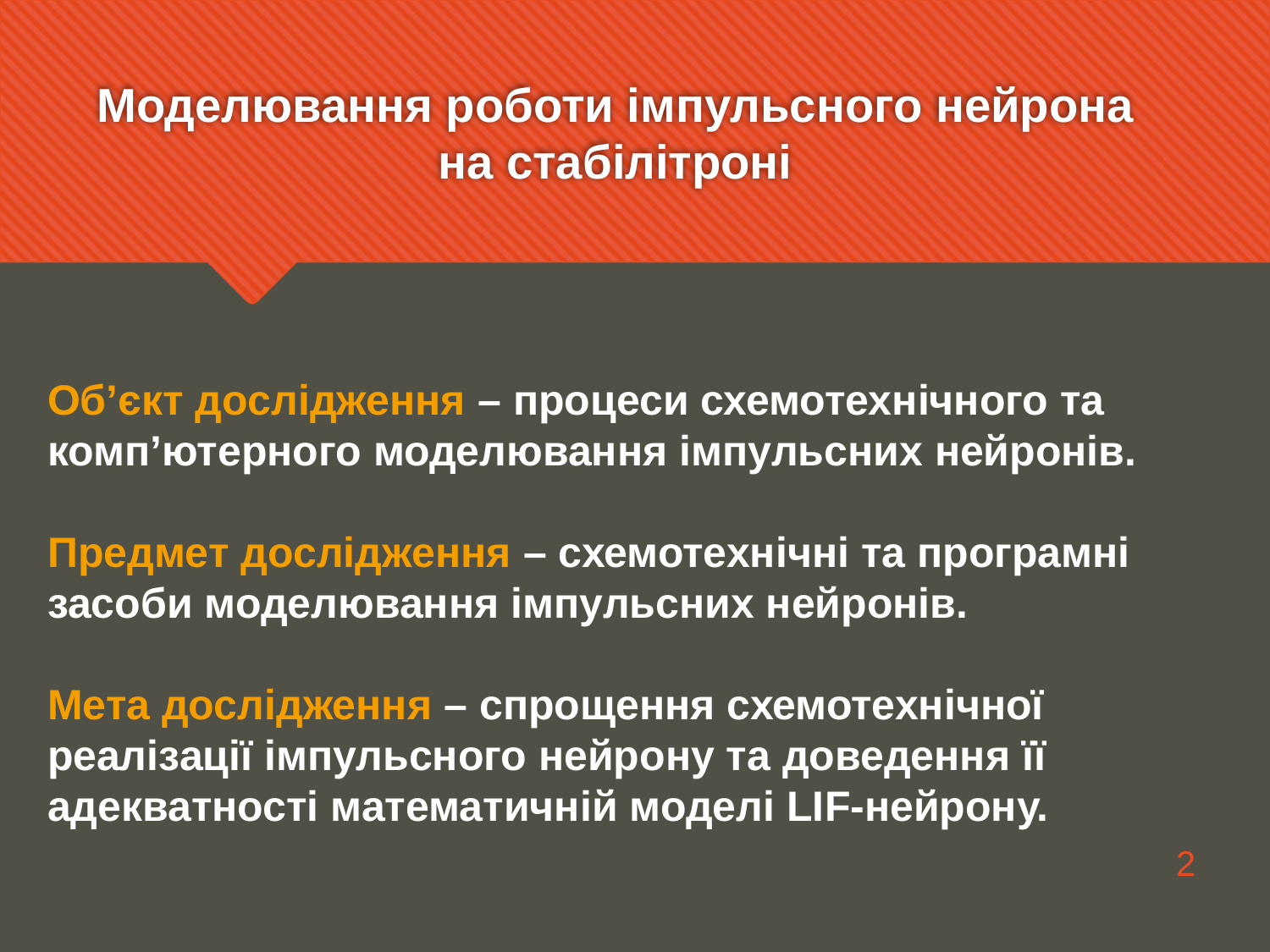

# Моделювання роботи імпульсного нейрона на стабілітроні
Об’єкт дослідження – процеси схемотехнічного та комп’ютерного моделювання імпульсних нейронів.

Предмет дослідження – схемотехнічні та програмні засоби моделювання імпульсних нейронів.

Мета дослідження – спрощення схемотехнічної реалізації імпульсного нейрону та доведення її адекватності математичній моделі LIF-нейрону.
2